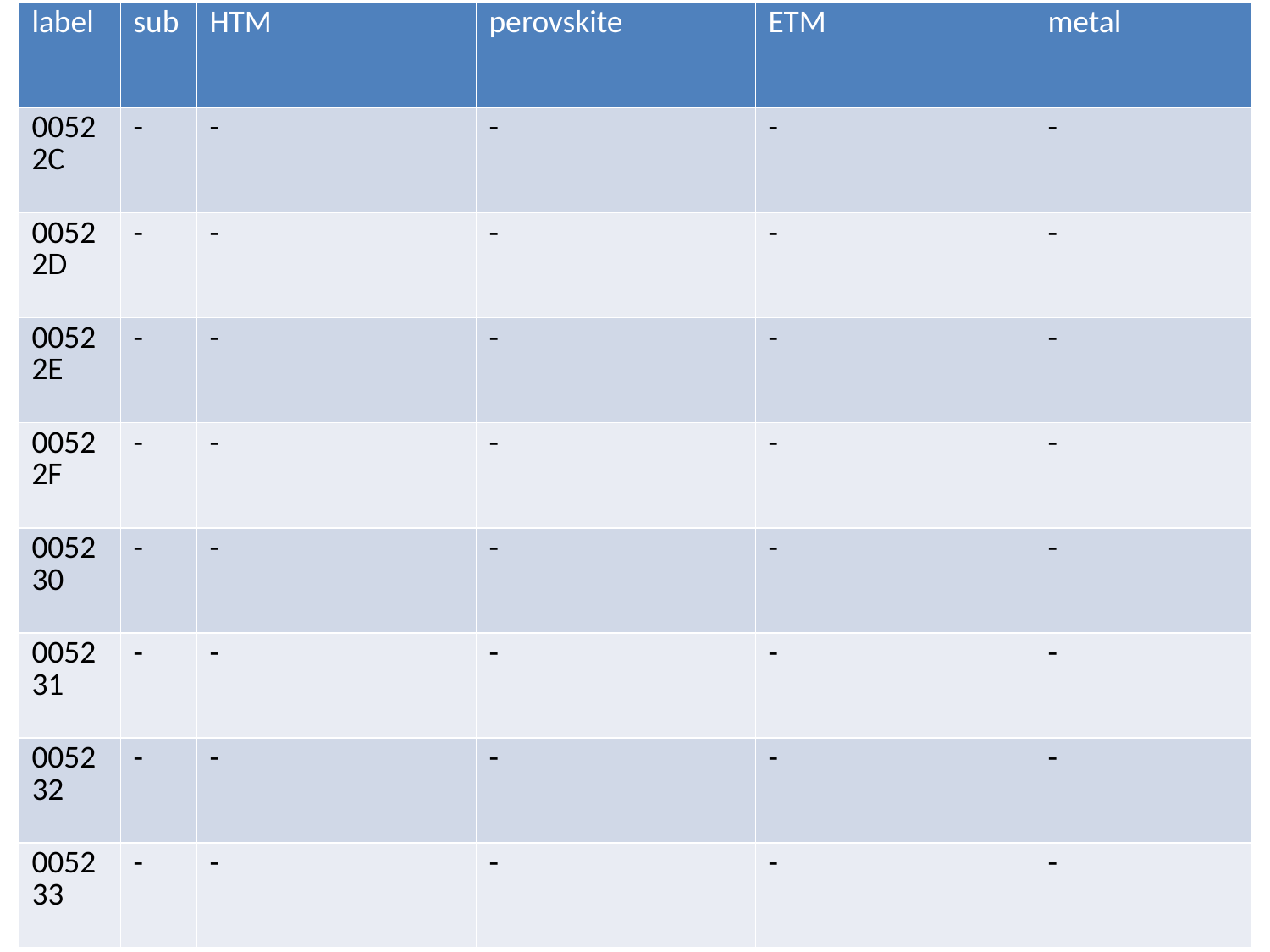

| label | sub | HTM | perovskite | ETM | metal |
| --- | --- | --- | --- | --- | --- |
| 00522C | - | - | - | - | - |
| 00522D | - | - | - | - | - |
| 00522E | - | - | - | - | - |
| 00522F | - | - | - | - | - |
| 005230 | - | - | - | - | - |
| 005231 | - | - | - | - | - |
| 005232 | - | - | - | - | - |
| 005233 | - | - | - | - | - |